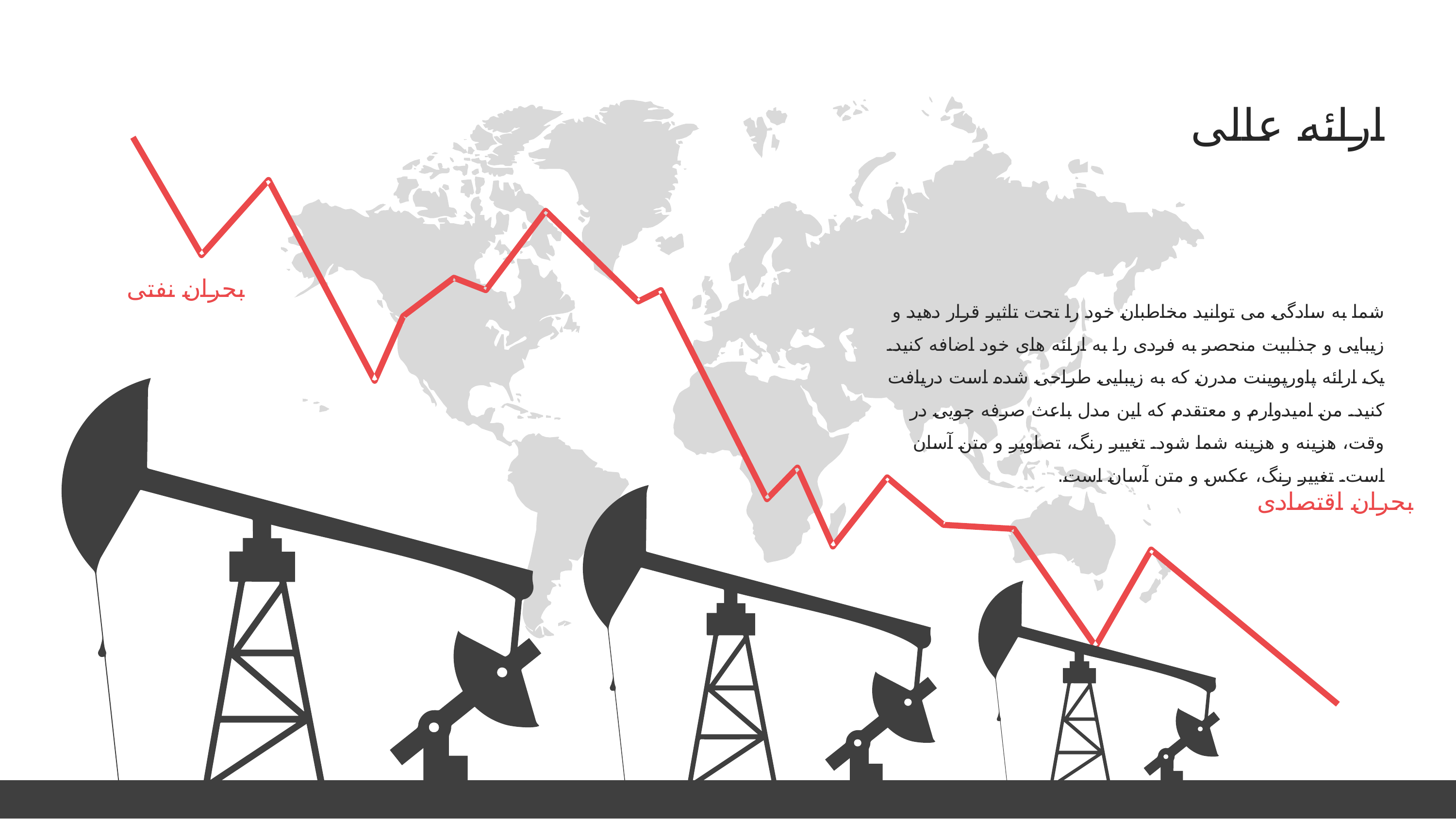

ارائه عالی

بحران نفتی

شما به سادگی می توانید مخاطبان خود را تحت تاثیر قرار دهید و زیبایی و جذابیت منحصر به فردی را به ارائه های خود اضافه کنید. یک ارائه پاورپوینت مدرن که به زیبایی طراحی شده است دریافت کنید. من امیدوارم و معتقدم که این مدل باعث صرفه جویی در وقت، هزینه و هزینه شما شود. تغییر رنگ، تصاویر و متن آسان است. تغییر رنگ، عکس و متن آسان است.

بحران اقتصادی